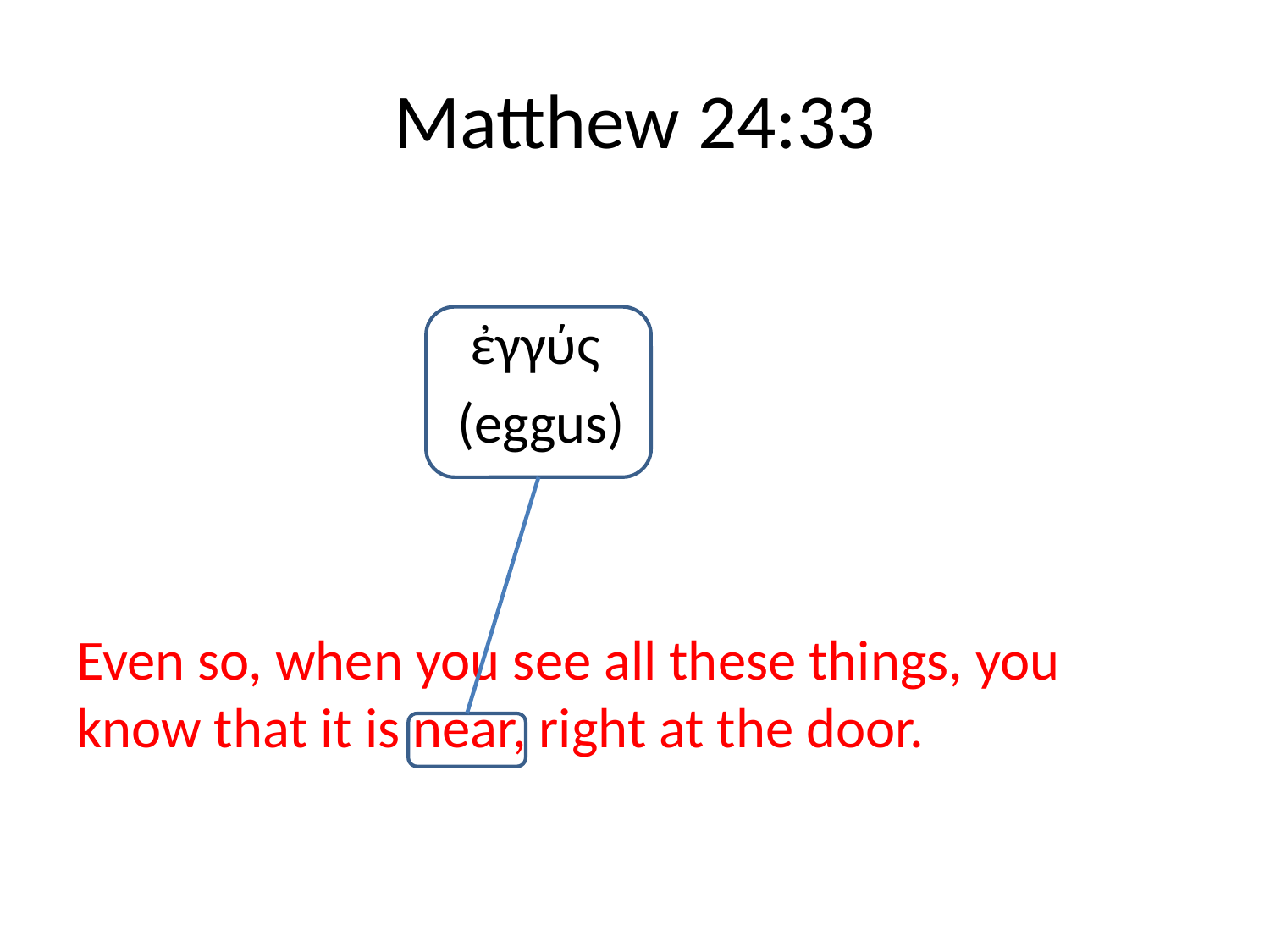

# Matthew 24:33

			 ἐγγύς
			(eggus)

Even so, when you see all these things, you know that it is near, right at the door.